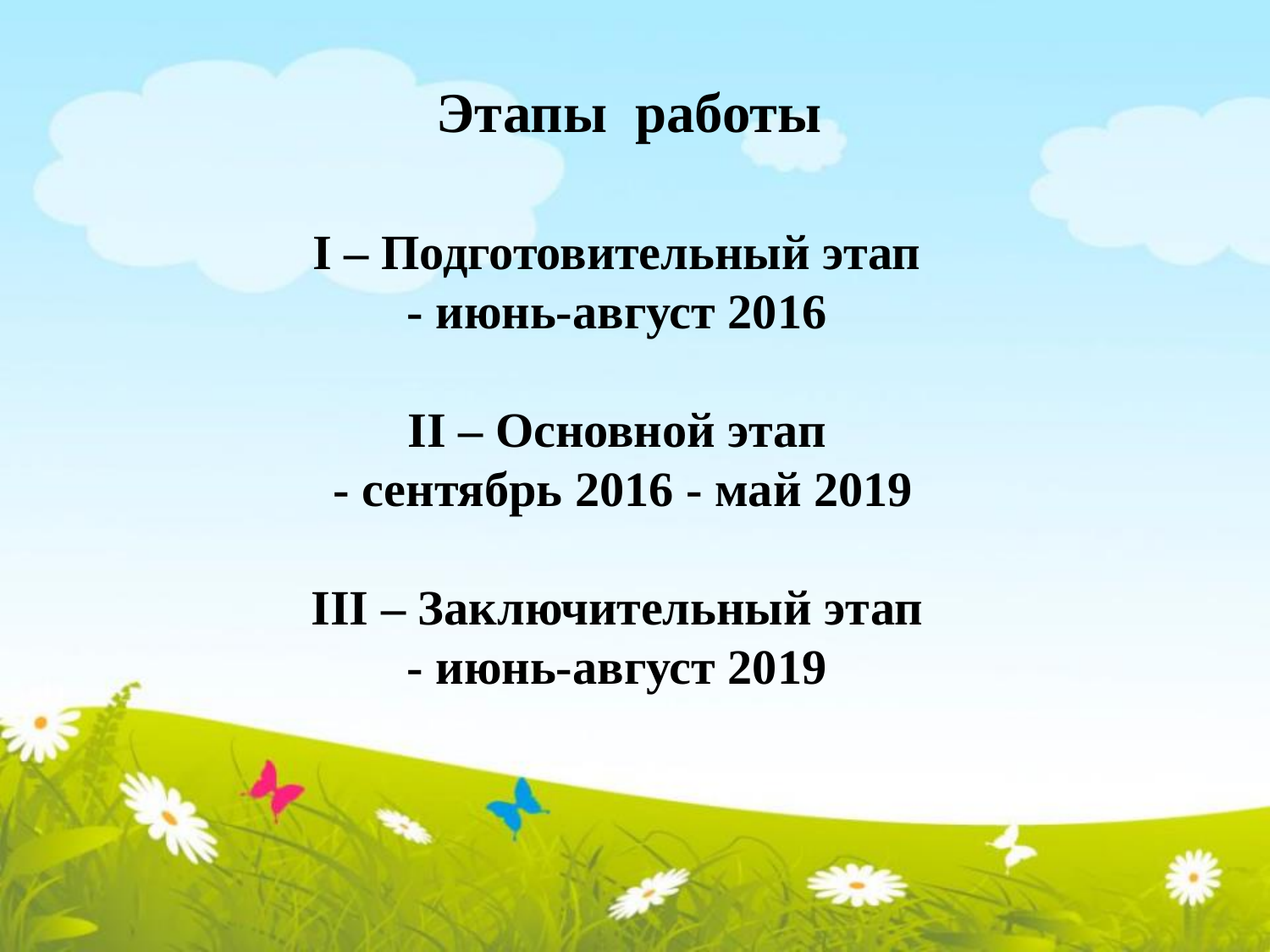

# Этапы  работы I – Подготовительный этап - июнь-август 2016 II – Основной этап - сентябрь 2016 - май 2019 III – Заключительный этап - июнь-август 2019